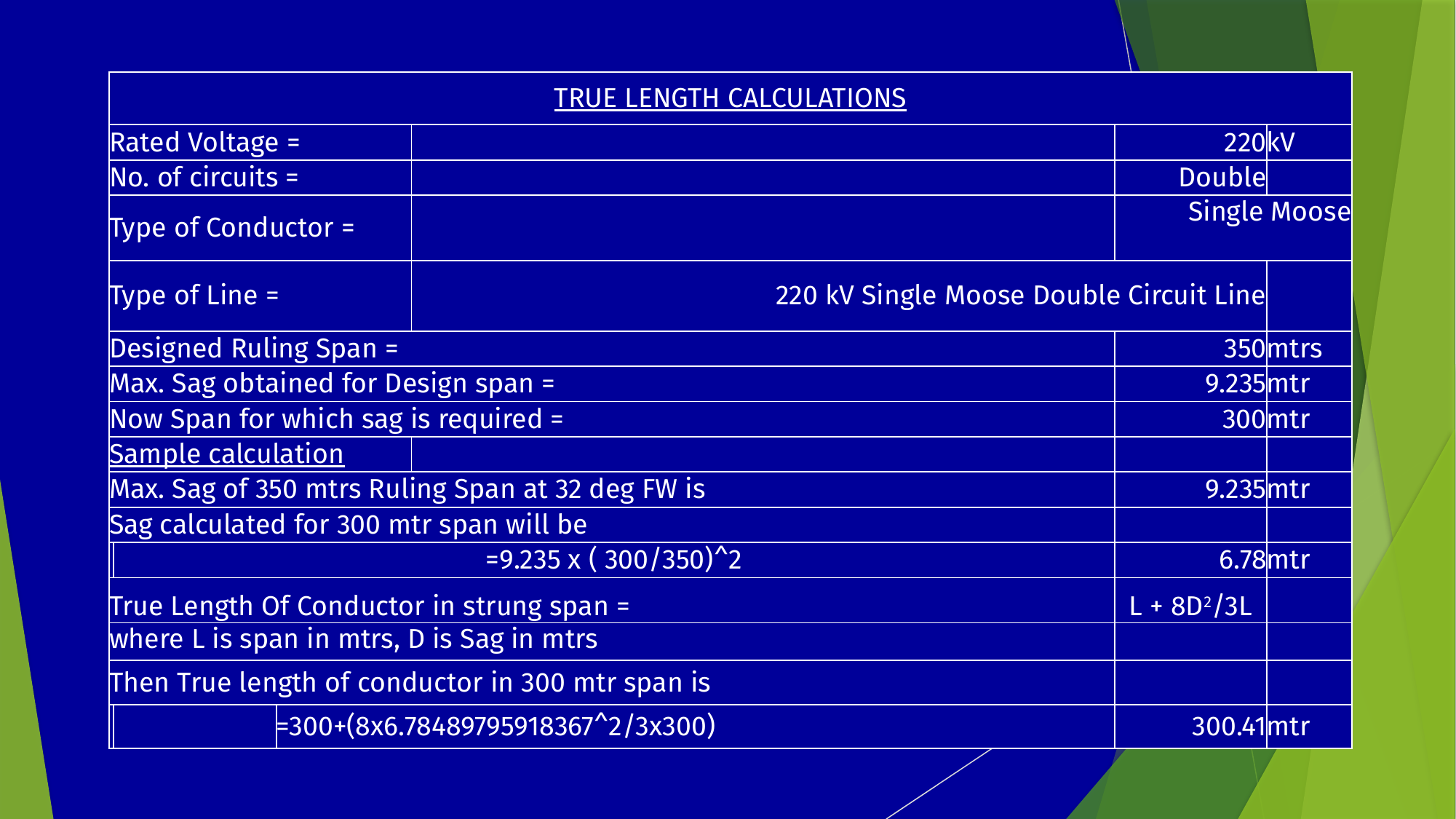

| TRUE LENGTH CALCULATIONS |  |  |  |  |  |
| --- | --- | --- | --- | --- | --- |
| Rated Voltage = |  |  |  | 220 | kV |
| No. of circuits = |  |  |  | Double |  |
| Type of Conductor = |  |  |  | Single Moose |  |
| Type of Line = |  |  | 220 kV Single Moose Double Circuit Line |  |  |
| Designed Ruling Span = |  |  |  | 350 | mtrs |
| Max. Sag obtained for Design span = |  |  |  | 9.235 | mtr |
| Now Span for which sag is required = |  |  |  | 300 | mtr |
| Sample calculation |  |  |  |  |  |
| Max. Sag of 350 mtrs Ruling Span at 32 deg FW is |  |  |  | 9.235 | mtr |
| Sag calculated for 300 mtr span will be |  |  |  |  |  |
|  | =9.235 x ( 300/350)^2 |  |  | 6.78 | mtr |
| True Length Of Conductor in strung span = |  |  |  | L + 8D2/3L |  |
| where L is span in mtrs, D is Sag in mtrs |  |  |  |  |  |
| Then True length of conductor in 300 mtr span is |  |  |  |  |  |
|  |  | =300+(8x6.78489795918367^2/3x300) |  | 300.41 | mtr |